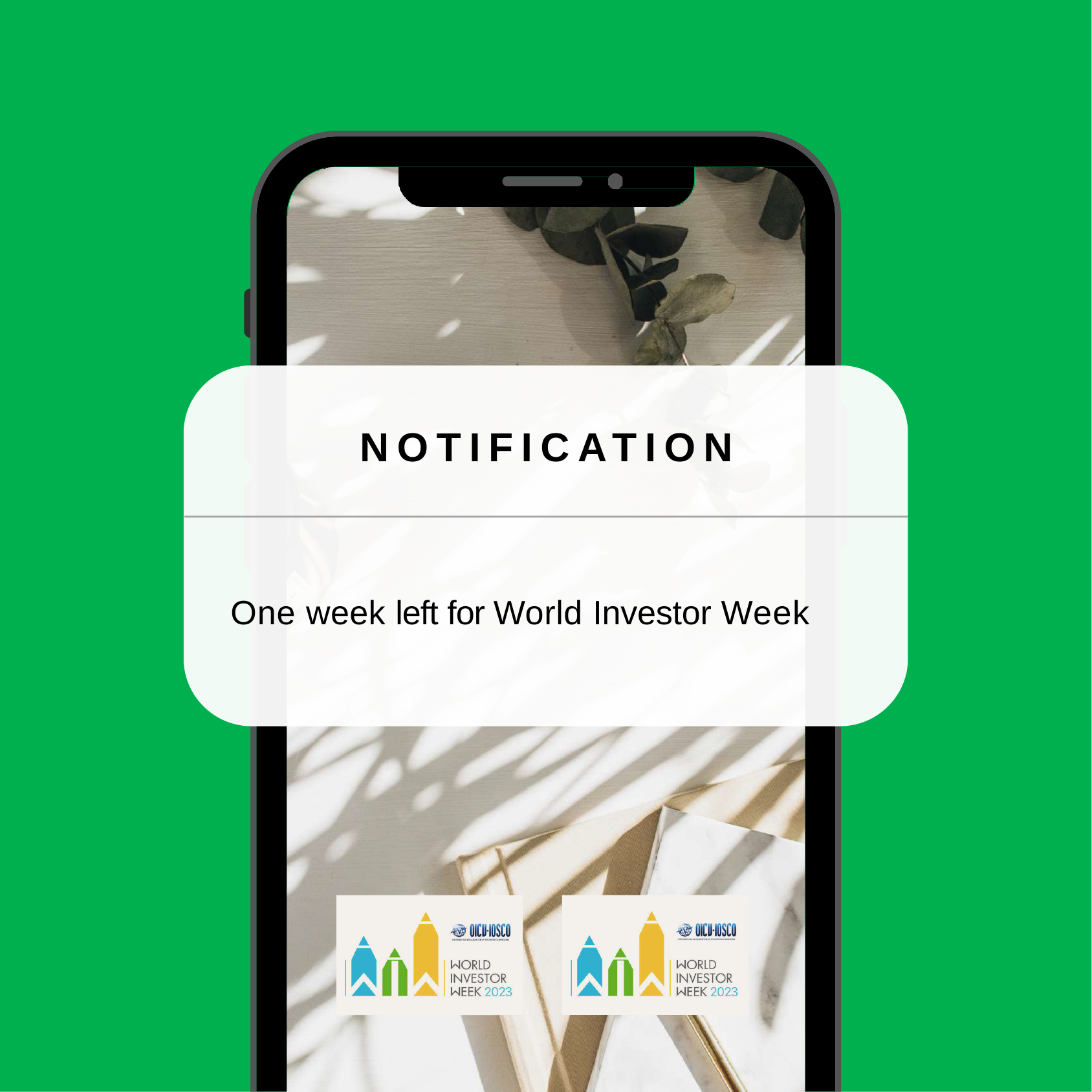

# NOTIFICATION

One week left for World Investor Week